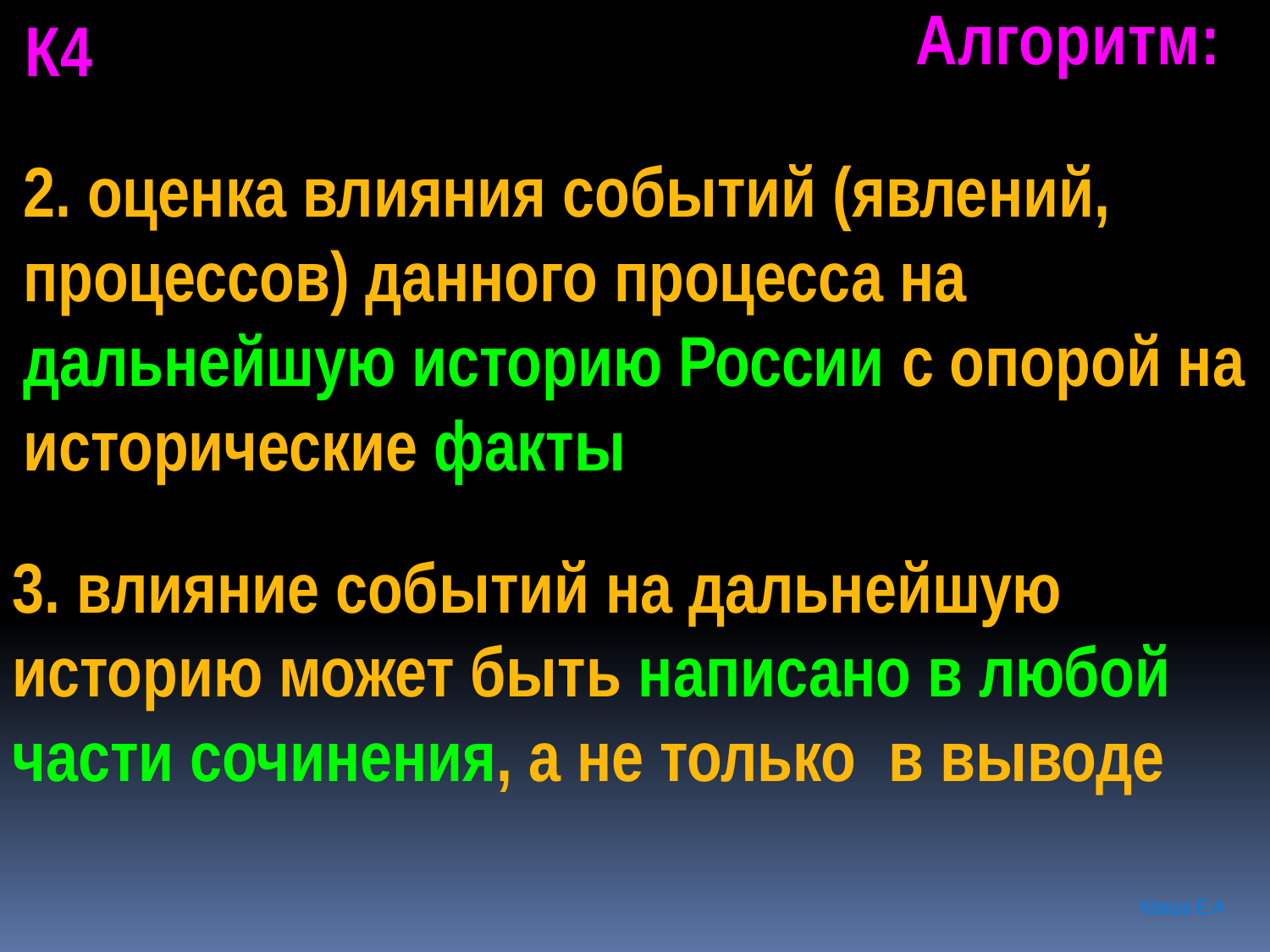

К4
Алгоритм:
2. оценка влияния событий (явлений, процессов) данного процесса на дальнейшую историю России с опорой на
исторические факты
3. влияние событий на дальнейшую историю может быть написано в любой части сочинения, а не только  в выводе
Кваша Е.А